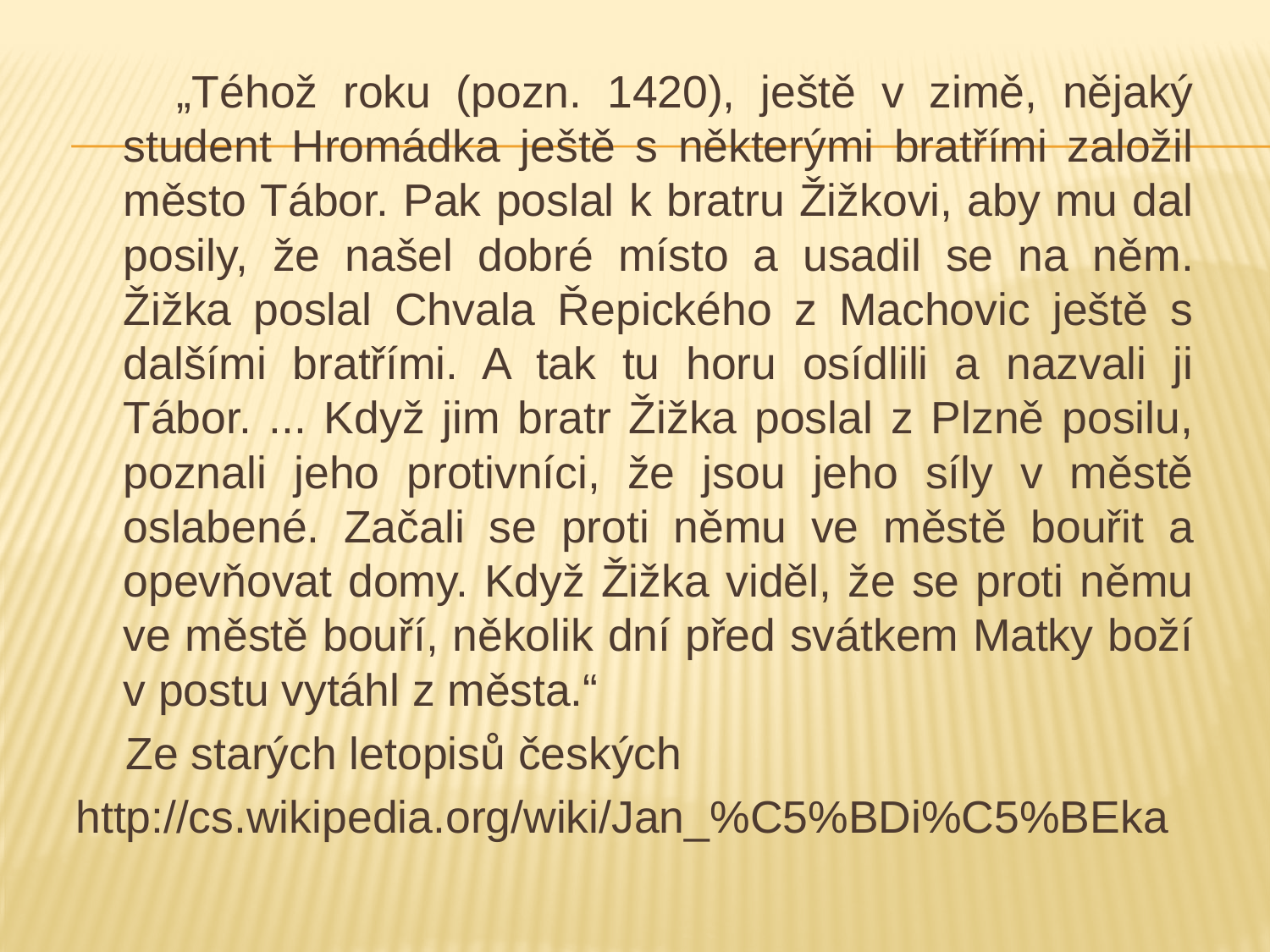

#
    „Téhož roku (pozn. 1420), ještě v zimě, nějaký student Hromádka ještě s některými bratřími založil město Tábor. Pak poslal k bratru Žižkovi, aby mu dal posily, že našel dobré místo a usadil se na něm. Žižka poslal Chvala Řepického z Machovic ještě s dalšími bratřími. A tak tu horu osídlili a nazvali ji Tábor. ... Když jim bratr Žižka poslal z Plzně posilu, poznali jeho protivníci, že jsou jeho síly v městě oslabené. Začali se proti němu ve městě bouřit a opevňovat domy. Když Žižka viděl, že se proti němu ve městě bouří, několik dní před svátkem Matky boží v postu vytáhl z města.“
    Ze starých letopisů českých
http://cs.wikipedia.org/wiki/Jan_%C5%BDi%C5%BEka